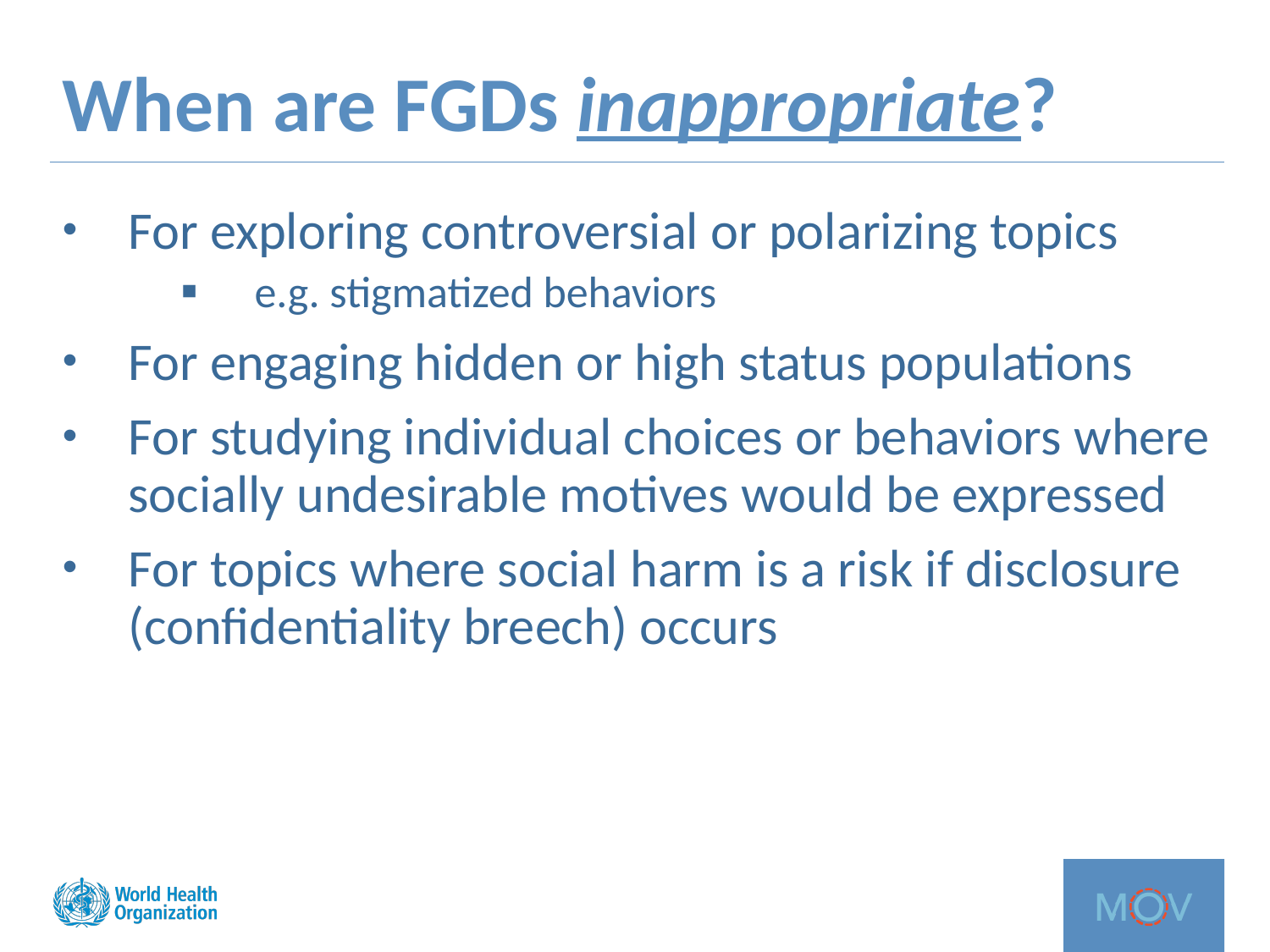

# When are FGDs inappropriate?
For exploring controversial or polarizing topics
 e.g. stigmatized behaviors
For engaging hidden or high status populations
For studying individual choices or behaviors where socially undesirable motives would be expressed
For topics where social harm is a risk if disclosure (confidentiality breech) occurs